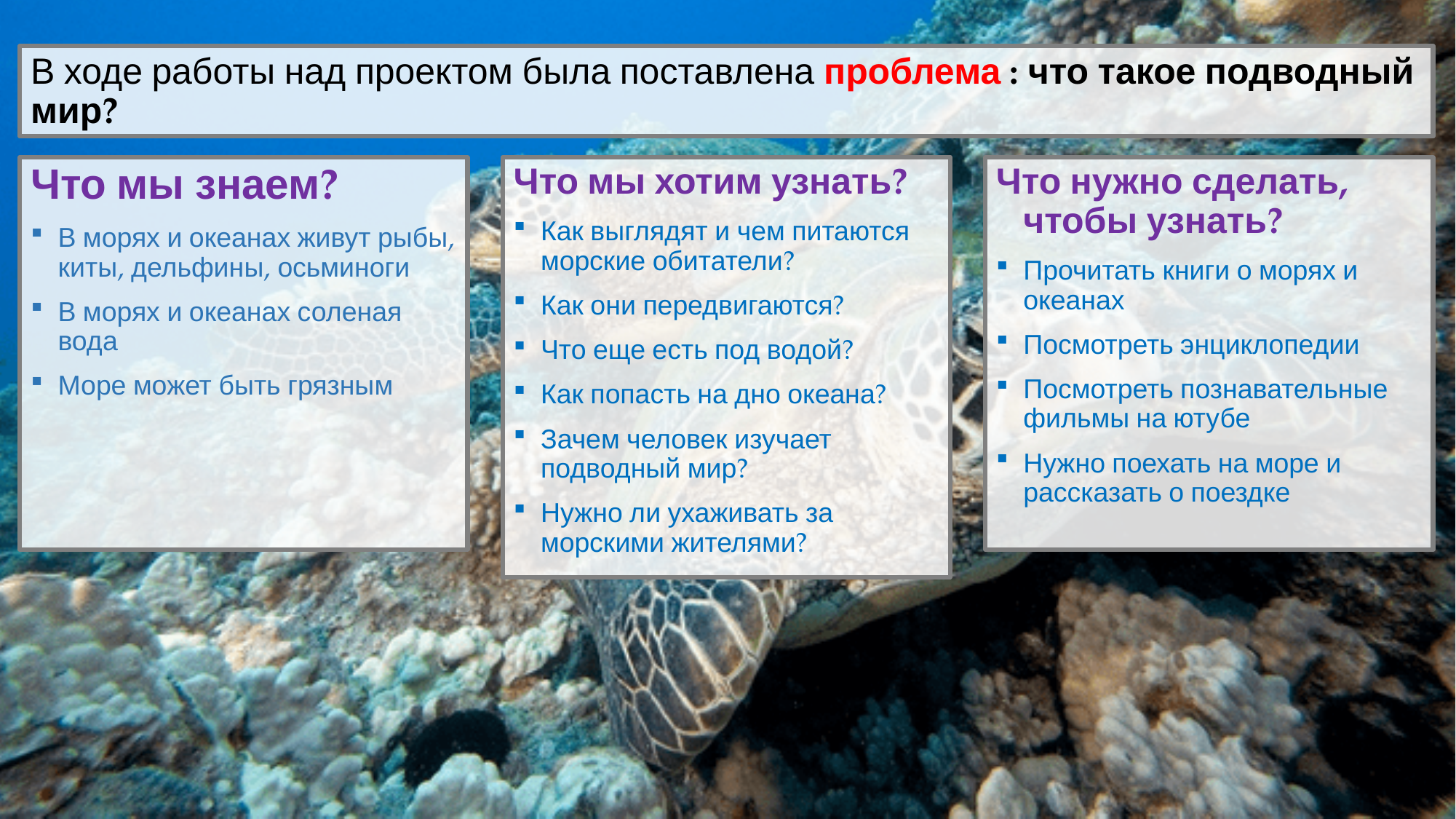

# В ходе работы над проектом была поставлена проблема : что такое подводный мир?
Что мы хотим узнать?
Как выглядят и чем питаются морские обитатели?
Как они передвигаются?
Что еще есть под водой?
Как попасть на дно океана?
Зачем человек изучает подводный мир?
Нужно ли ухаживать за морскими жителями?

Что мы знаем?
В морях и океанах живут рыбы, киты, дельфины, осьминоги
В морях и океанах соленая вода
Море может быть грязным
Что нужно сделать, чтобы узнать?
Прочитать книги о морях и океанах
Посмотреть энциклопедии
Посмотреть познавательные фильмы на ютубе
Нужно поехать на море и рассказать о поездке